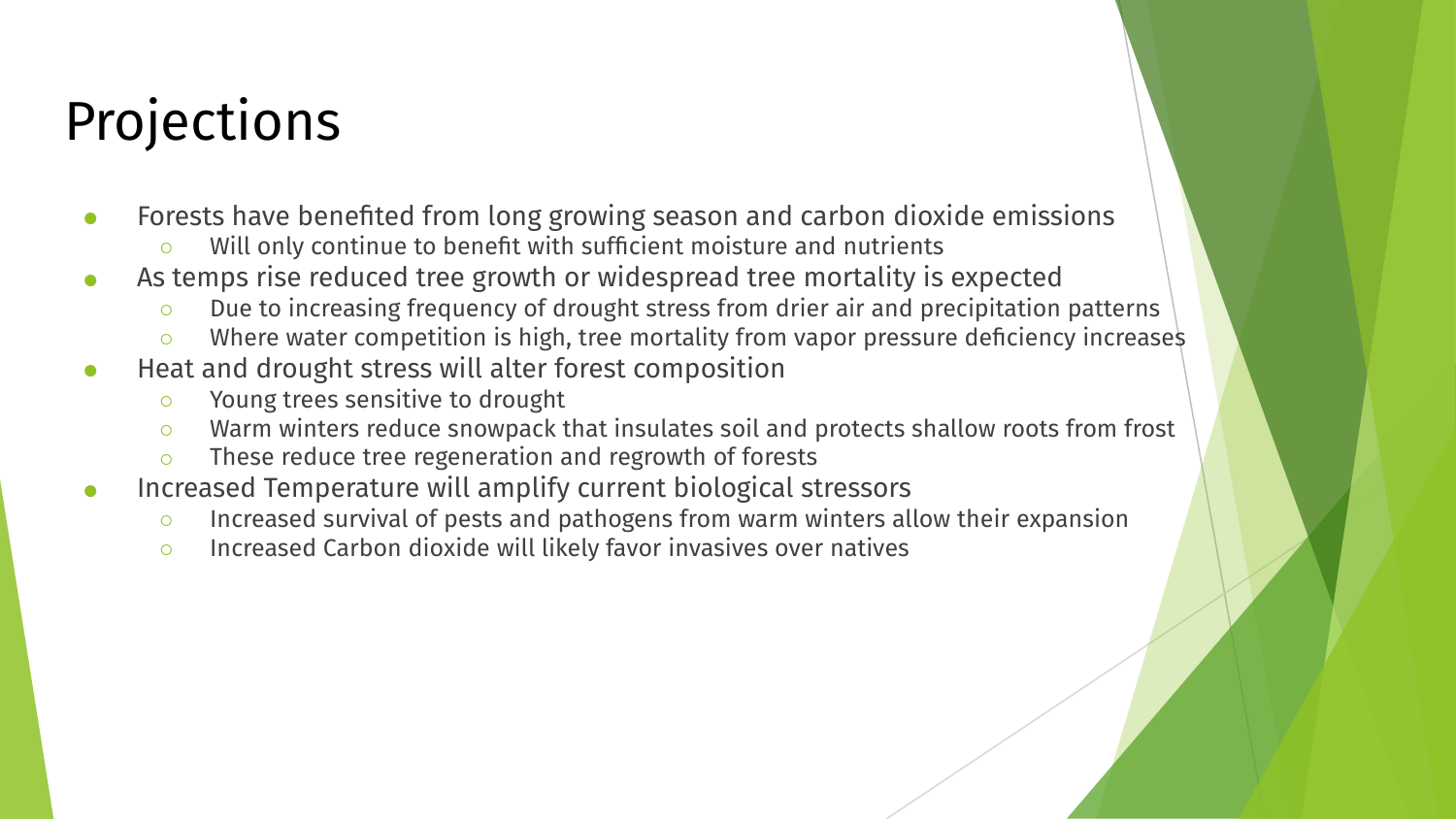

# Projections
Forests have benefited from long growing season and carbon dioxide emissions
Will only continue to benefit with sufficient moisture and nutrients
As temps rise reduced tree growth or widespread tree mortality is expected
Due to increasing frequency of drought stress from drier air and precipitation patterns
Where water competition is high, tree mortality from vapor pressure deficiency increases
Heat and drought stress will alter forest composition
Young trees sensitive to drought
Warm winters reduce snowpack that insulates soil and protects shallow roots from frost
These reduce tree regeneration and regrowth of forests
Increased Temperature will amplify current biological stressors
Increased survival of pests and pathogens from warm winters allow their expansion
Increased Carbon dioxide will likely favor invasives over natives